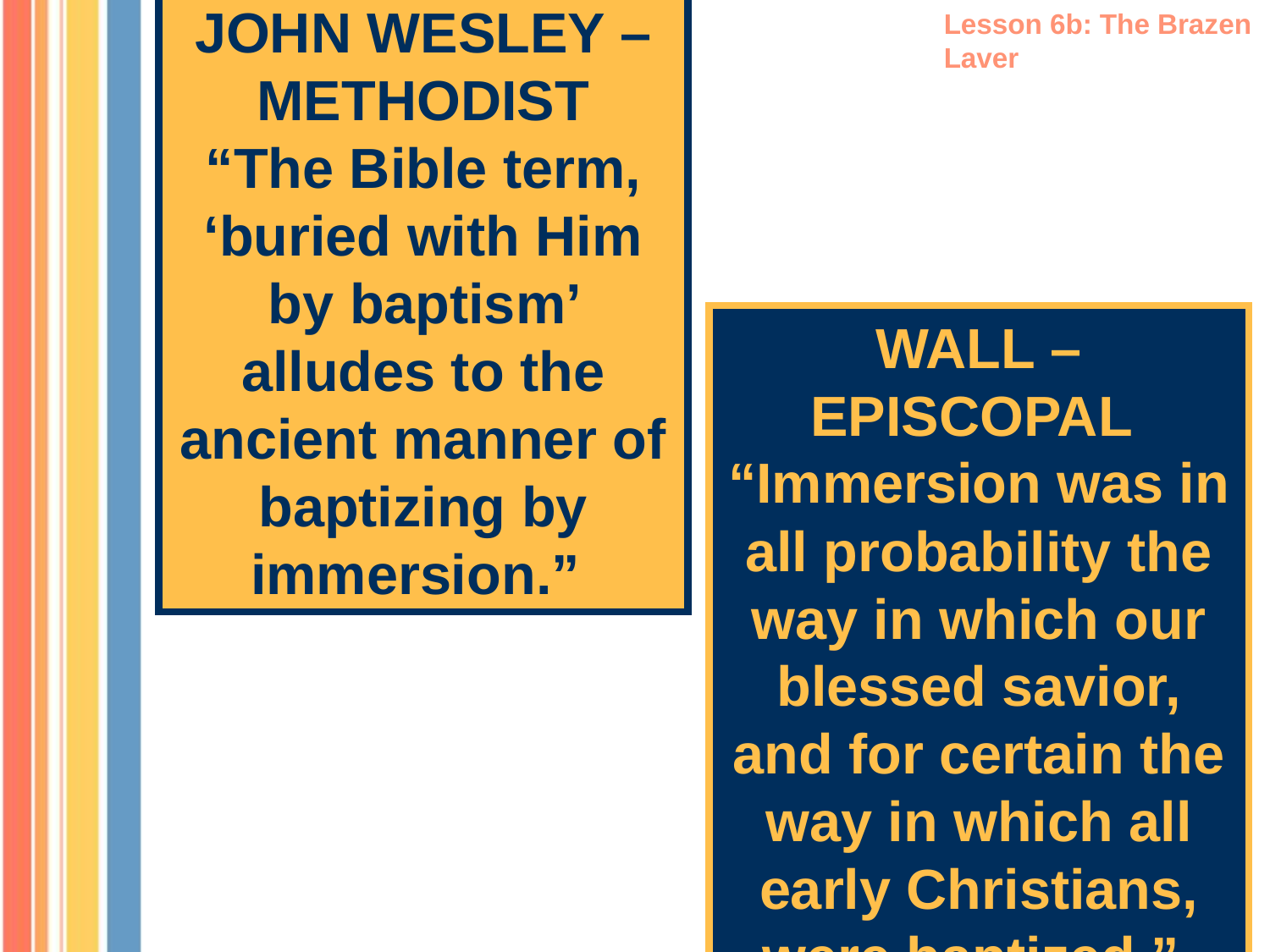

Lesson 6b: The Brazen Laver
JOHN WESLEY – METHODIST
“The Bible term, ‘buried with Him by baptism’ alludes to the ancient manner of baptizing by immersion.”
WALL – EPISCOPAL
“Immersion was in all probability the way in which our blessed savior, and for certain the way in which all early Christians, were baptized.”